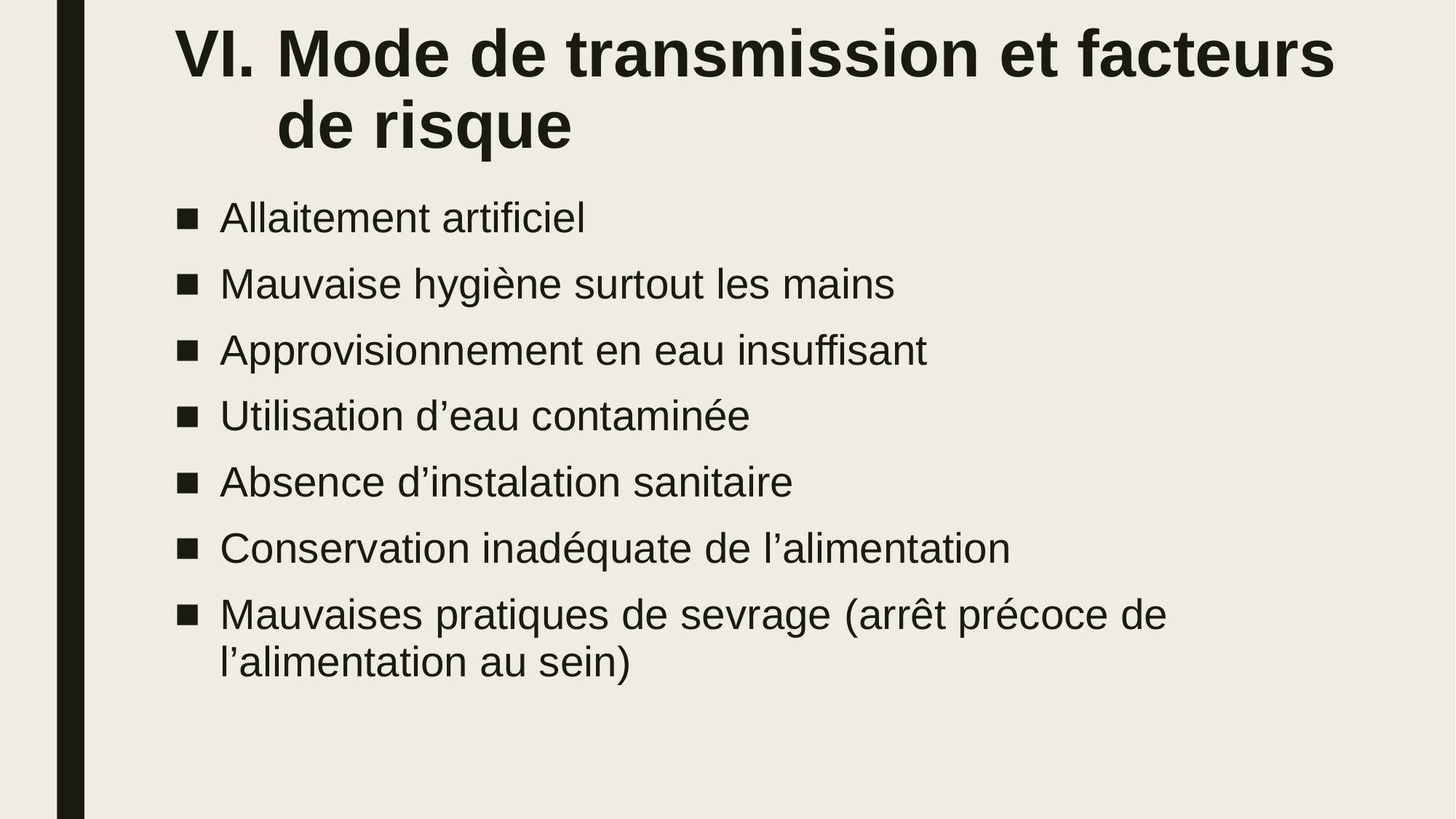

# Mode de transmission et facteurs de risque
Allaitement artificiel
Mauvaise hygiène surtout les mains
Approvisionnement en eau insuffisant
Utilisation d’eau contaminée
Absence d’instalation sanitaire
Conservation inadéquate de l’alimentation
Mauvaises pratiques de sevrage (arrêt précoce de l’alimentation au sein)